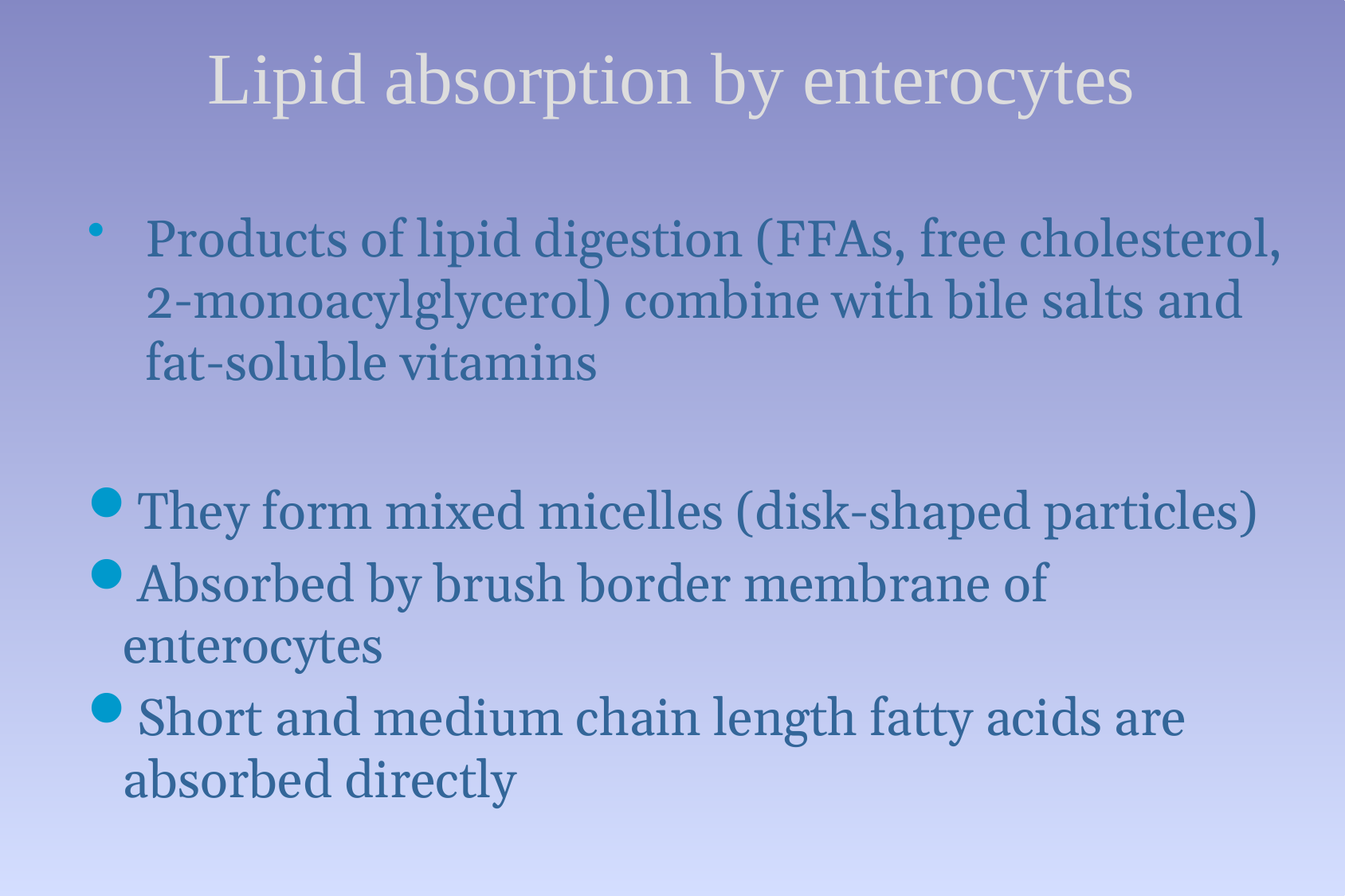

# Lipid absorption by enterocytes
Products of lipid digestion (FFAs, free cholesterol, 2-monoacylglycerol) combine with bile salts and fat-soluble vitamins

They form mixed micelles (disk-shaped particles)
Absorbed by brush border membrane of enterocytes
Short and medium chain length fatty acids are absorbed directly